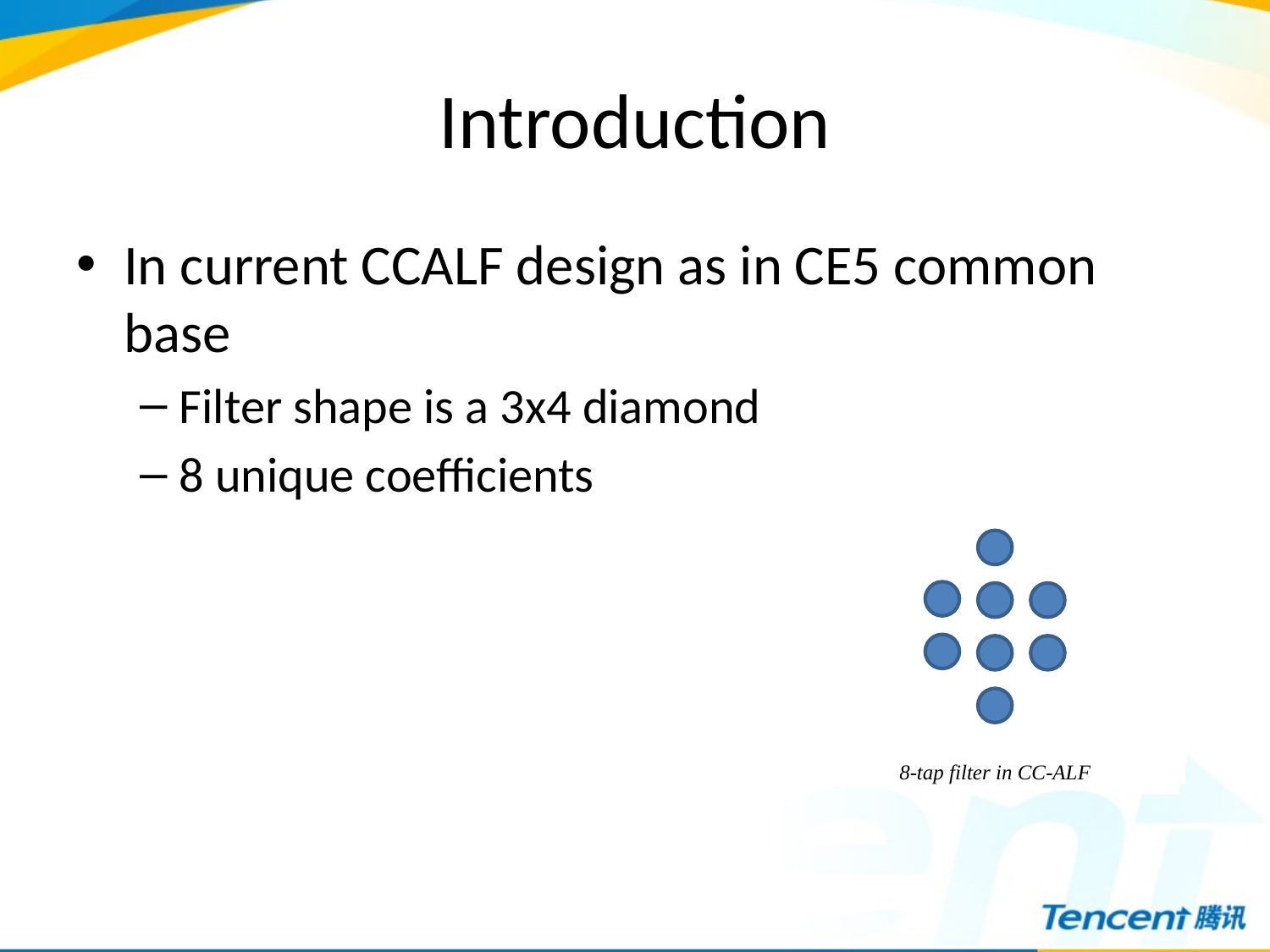

# Introduction
In current CCALF design as in CE5 common base
Filter shape is a 3x4 diamond
8 unique coefficients

8-tap filter in CC-ALF